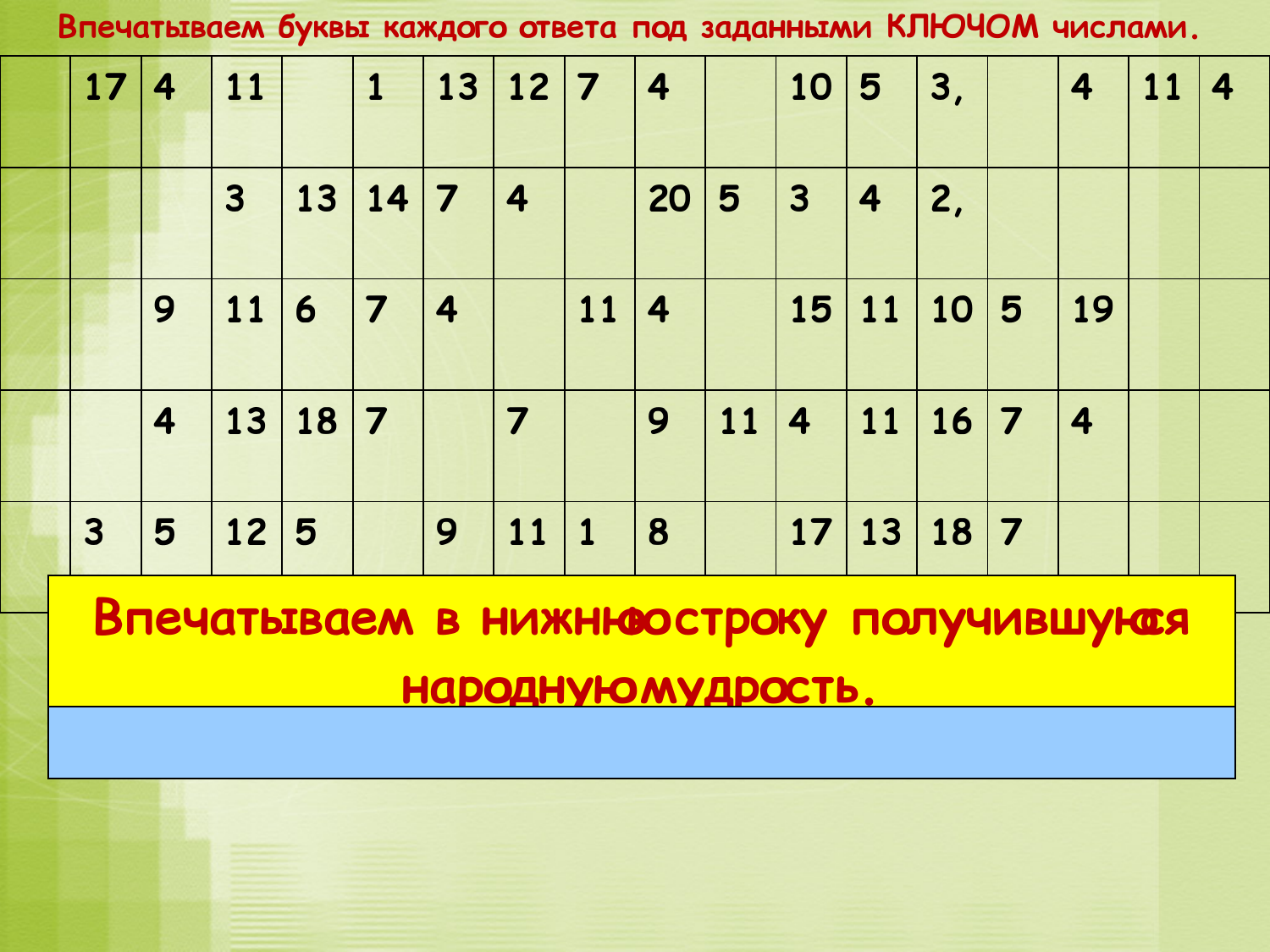

Впечатываем буквы каждого ответа под заданными КЛЮЧОМ числами.
|  | 17 | 4 | 11 |  | 1 | 13 | 12 | 7 | 4 |  | 10 | 5 | 3, |  | 4 | 11 | 4 |
| --- | --- | --- | --- | --- | --- | --- | --- | --- | --- | --- | --- | --- | --- | --- | --- | --- | --- |
|  |  |  | 3 | 13 | 14 | 7 | 4 |  | 20 | 5 | 3 | 4 | 2, |  |  |  |  |
|  |  | 9 | 11 | 6 | 7 | 4 |  | 11 | 4 |  | 15 | 11 | 10 | 5 | 19 |  |  |
|  |  | 4 | 13 | 18 | 7 |  | 7 |  | 9 | 11 | 4 | 11 | 16 | 7 | 4 |  |  |
|  | 3 | 5 | 12 | 5 |  | 9 | 11 | 1 | 8 |  | 17 | 13 | 18 | 7 |  |  |  |
| Впечатываем в нижнюю строку получившуюся народную мудрость. |
| --- |
|  |